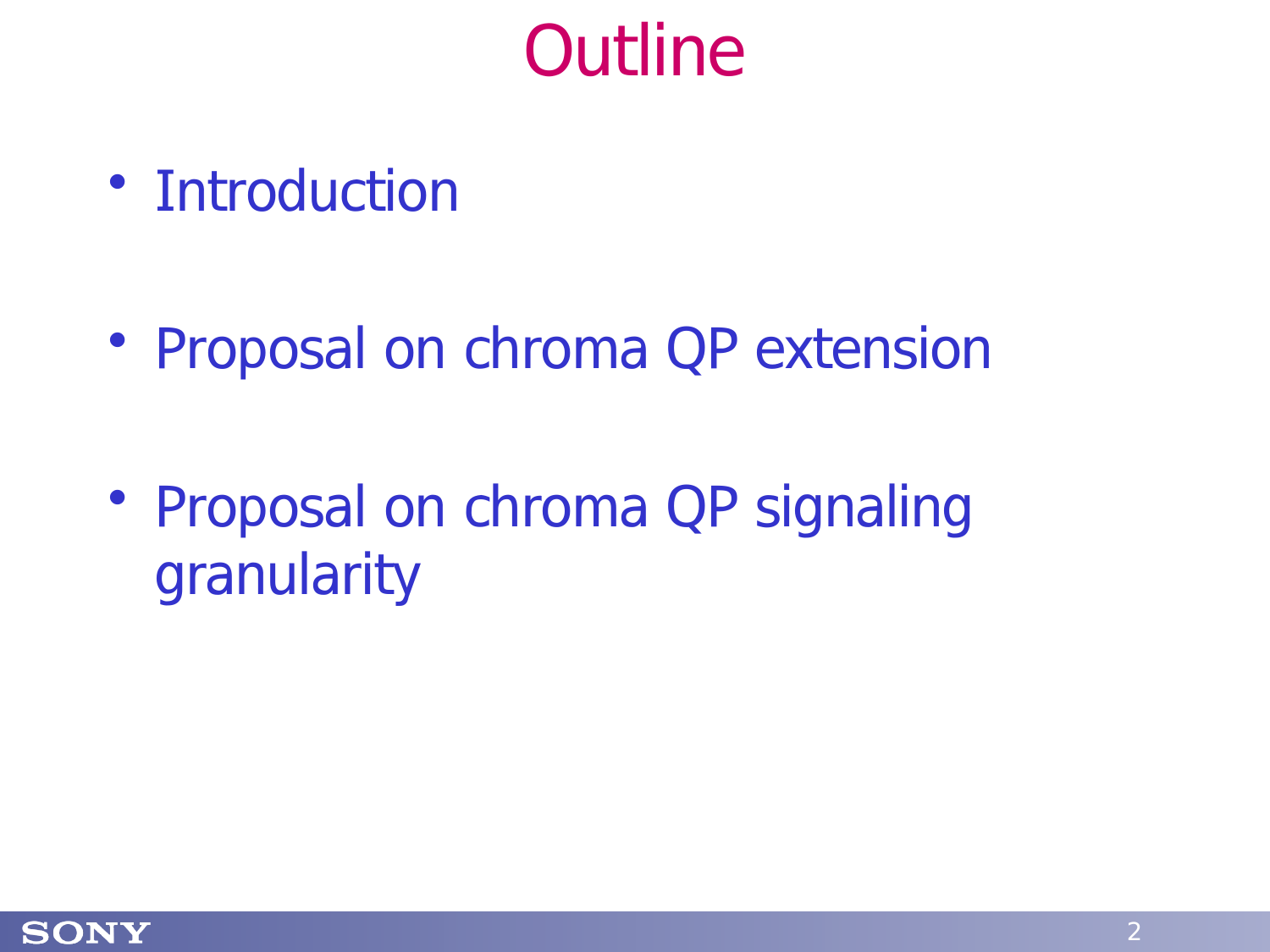

# Outline
Introduction

Proposal on chroma QP extension

Proposal on chroma QP signaling granularity
2